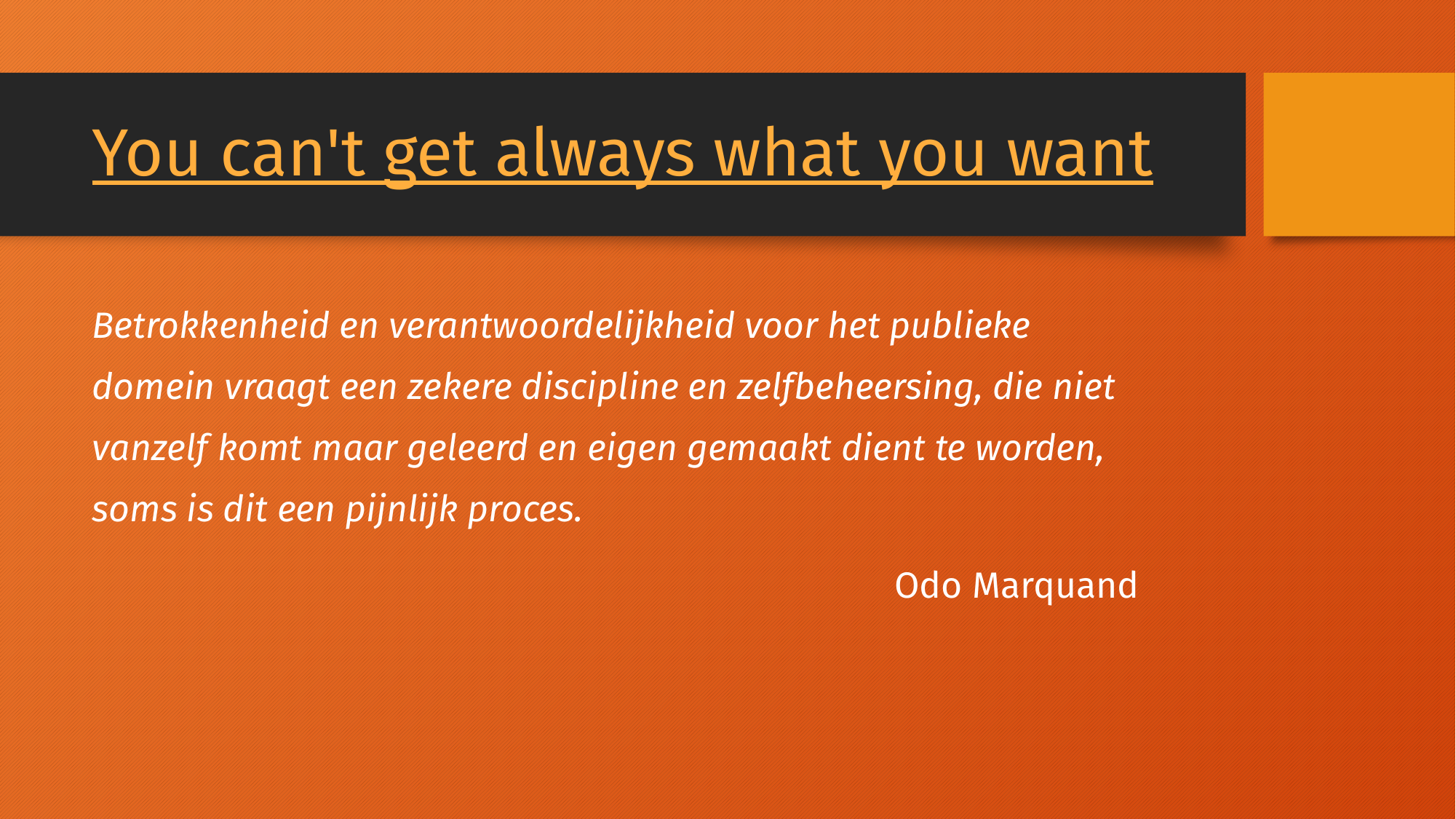

# You can't get always what you want
Betrokkenheid en verantwoordelijkheid voor het publieke domein vraagt een zekere discipline en zelfbeheersing, die niet vanzelf komt maar geleerd en eigen gemaakt dient te worden, soms is dit een pijnlijk proces.
							    Odo Marquand